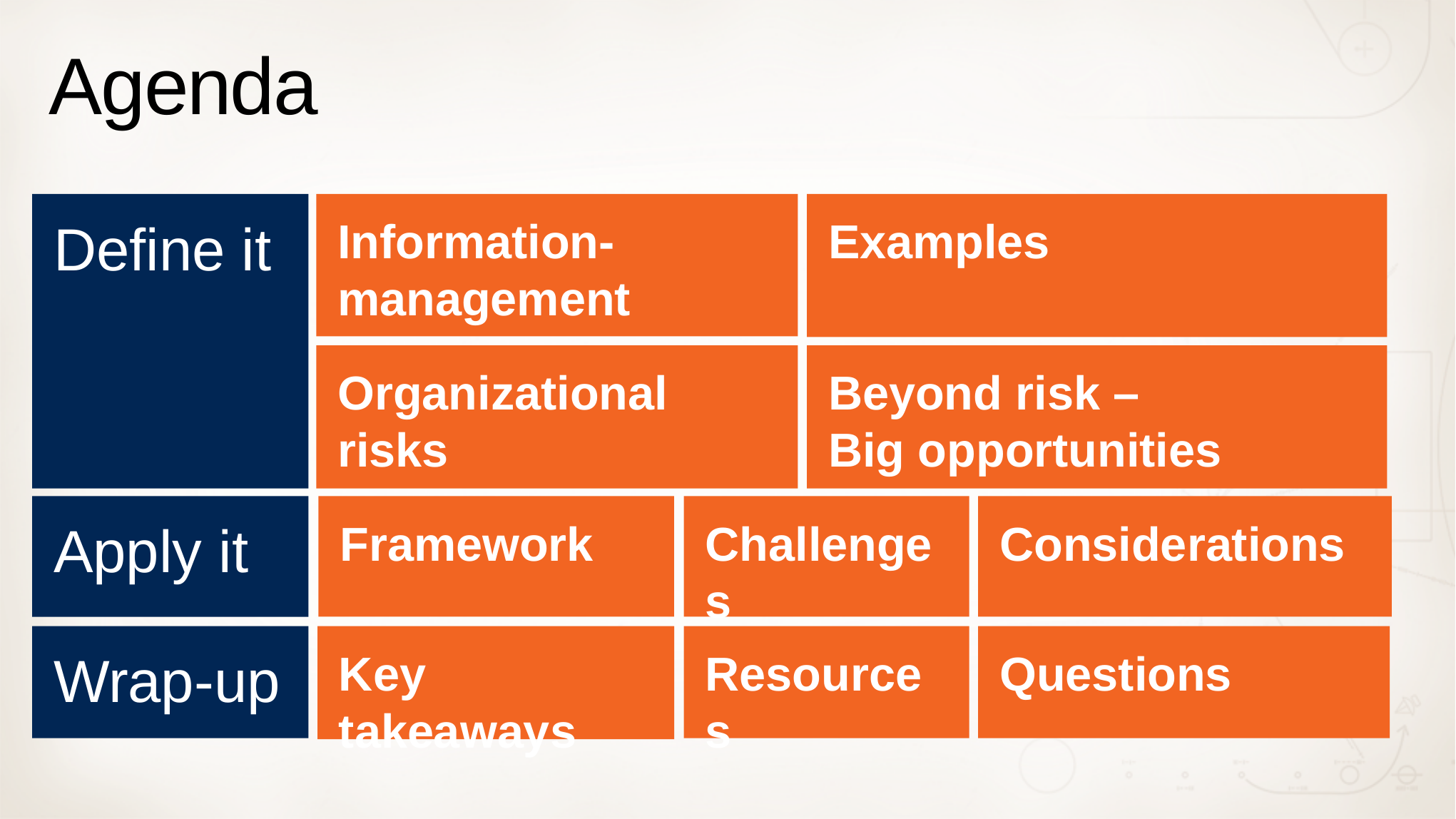

# Agenda
Define it
Examples

Information-management
Organizational risks

Beyond risk –
Big opportunities
Apply it
Framework

Challenges

Considerations
Wrap-up
Key takeaways

Resources

Questions